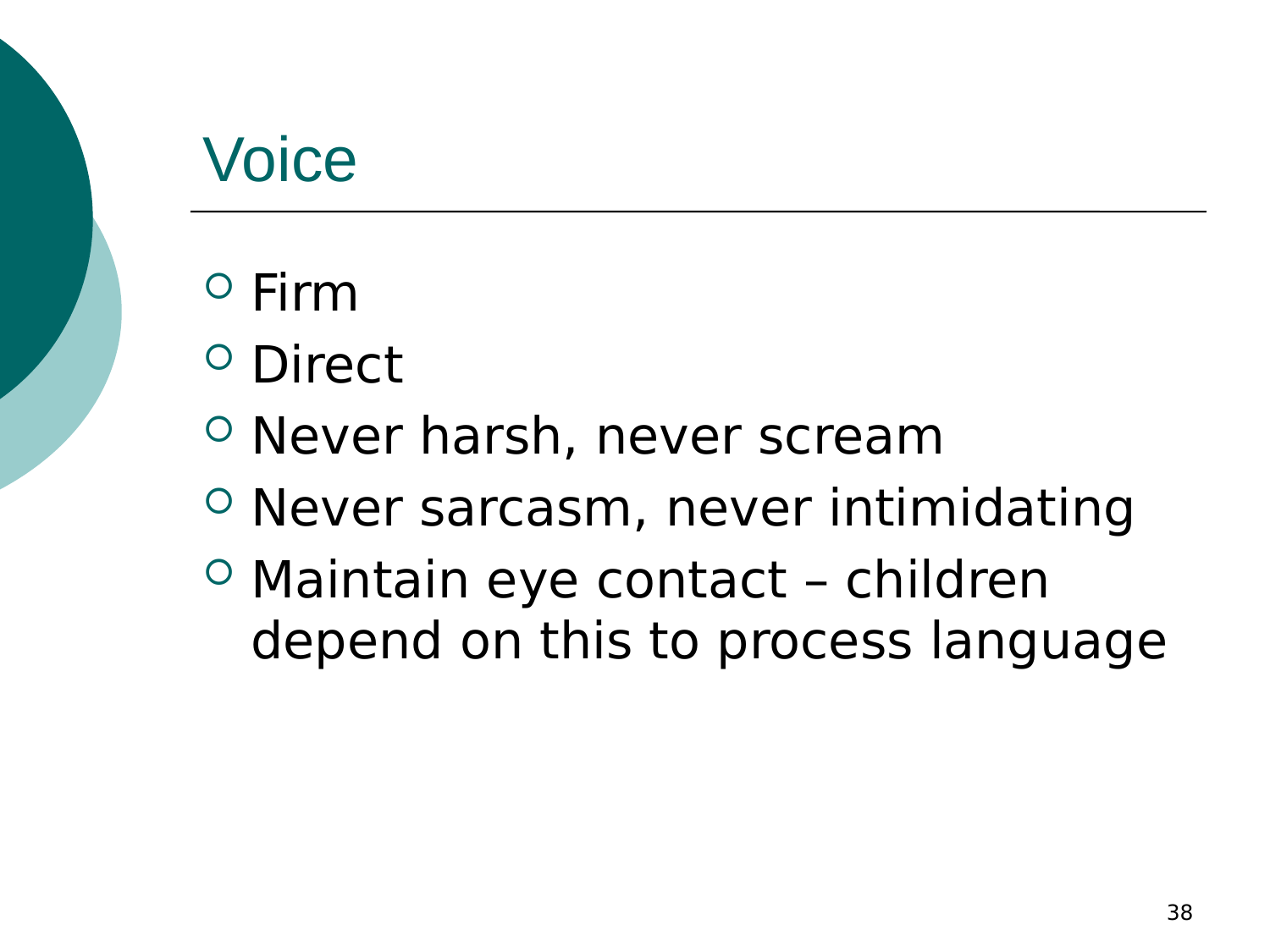

# Voice
Firm
Direct
Never harsh, never scream
Never sarcasm, never intimidating
Maintain eye contact – children depend on this to process language
38